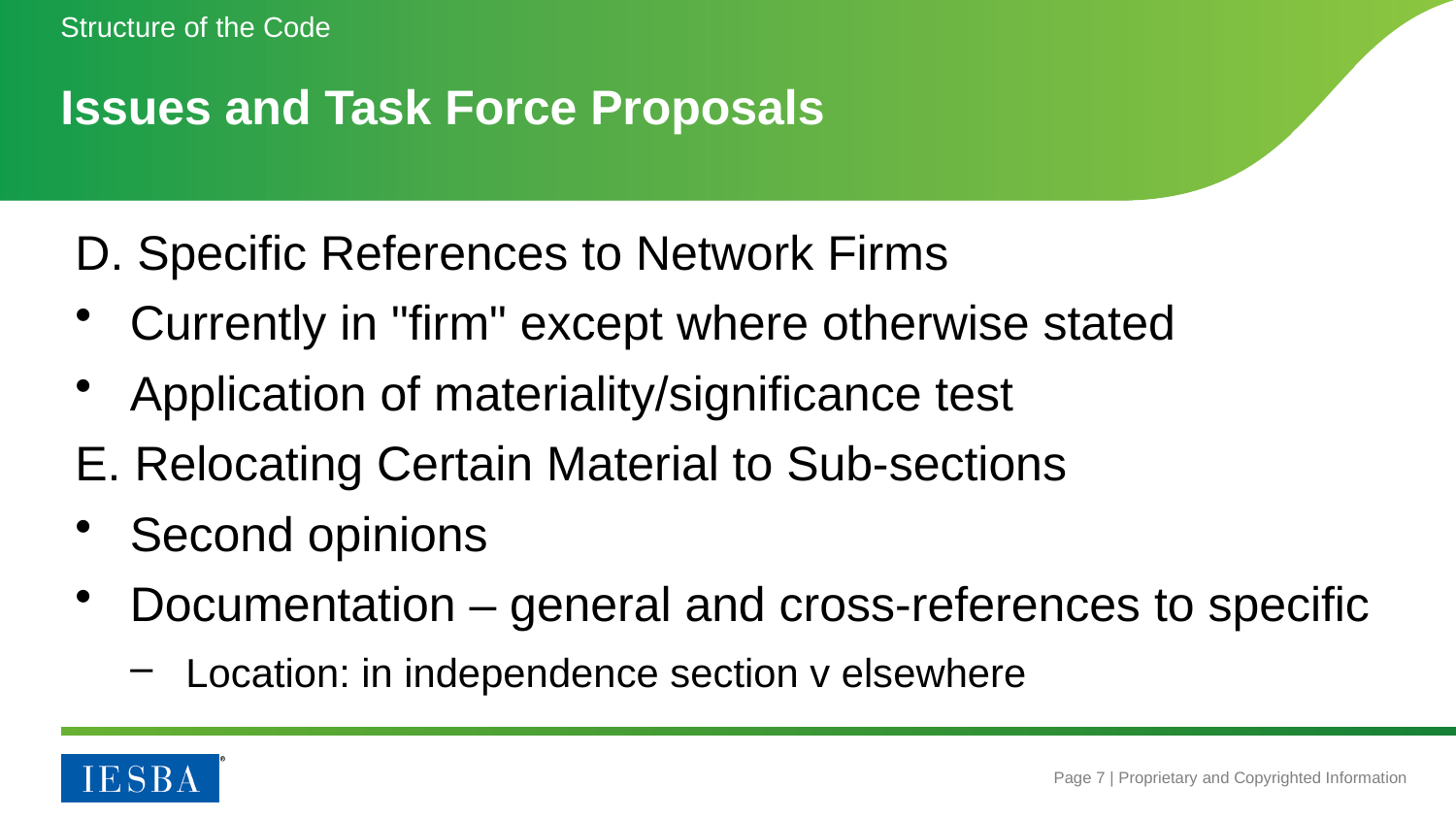

Structure of the Code

# Issues and Task Force Proposals
D. Specific References to Network Firms
Currently in "firm" except where otherwise stated
Application of materiality/significance test
E. Relocating Certain Material to Sub-sections
Second opinions
Documentation – general and cross-references to specific
Location: in independence section v elsewhere